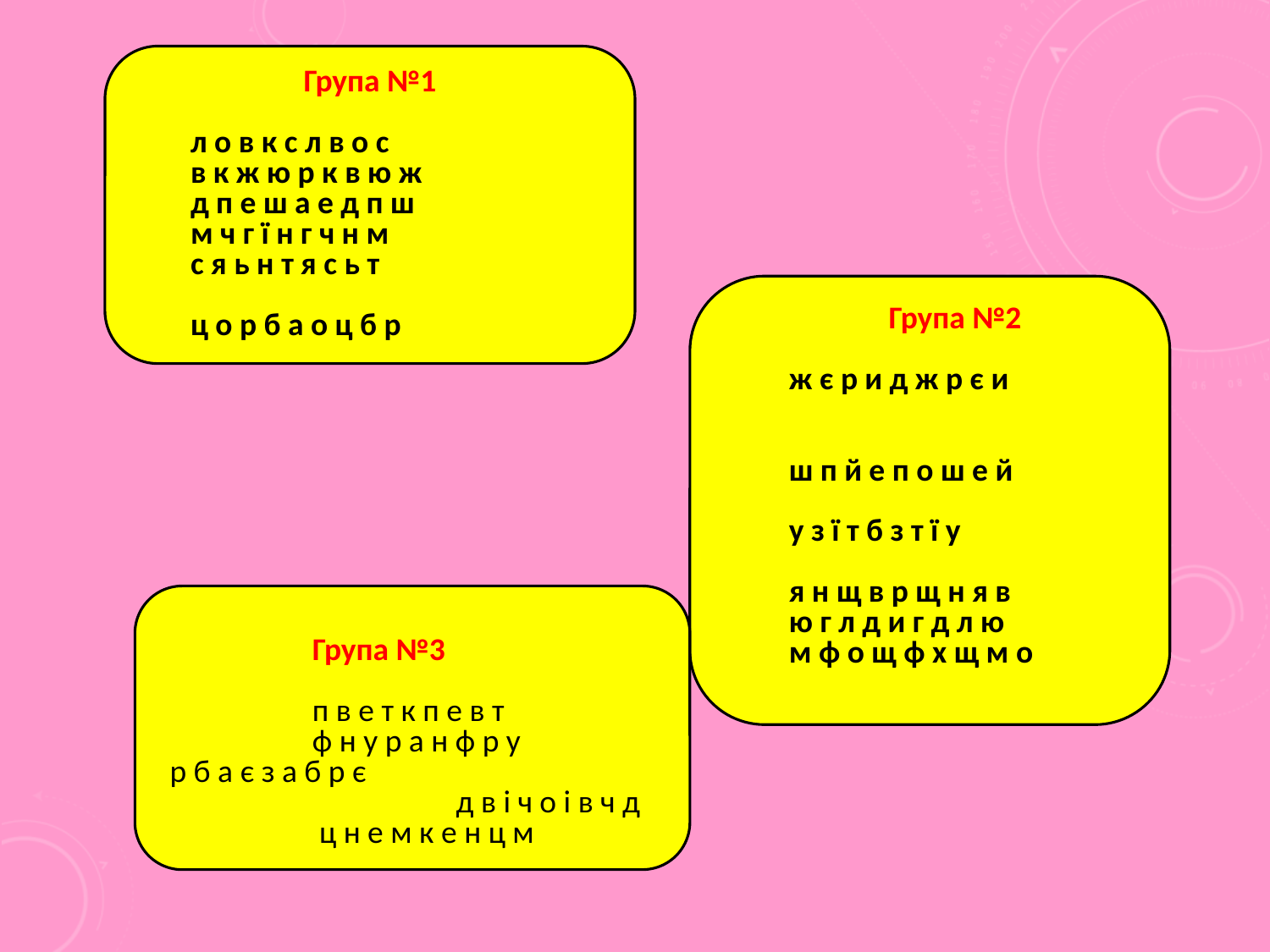

Група №1

        л о в к с л в о с
        в к ж ю р к в ю ж
        д п е ш а е д п ш
        м ч г ї н г ч н м
        с я ь н т я с ь т
        ц о р б а о ц б р
       Група №2

         ж є р и д ж р є и
         ш п й е п о ш е й
         у з ї т б з т ї у
         я н щ в р щ н я в
         ю г л д и г д л ю
         м ф о щ ф х щ м о

                     Група №3

                     п в е т к п е в т
                     ф н у р а н ф р у
 р б а є з а б р є                                                                                 д в і ч о і в ч д
    ц н е м к е н ц м